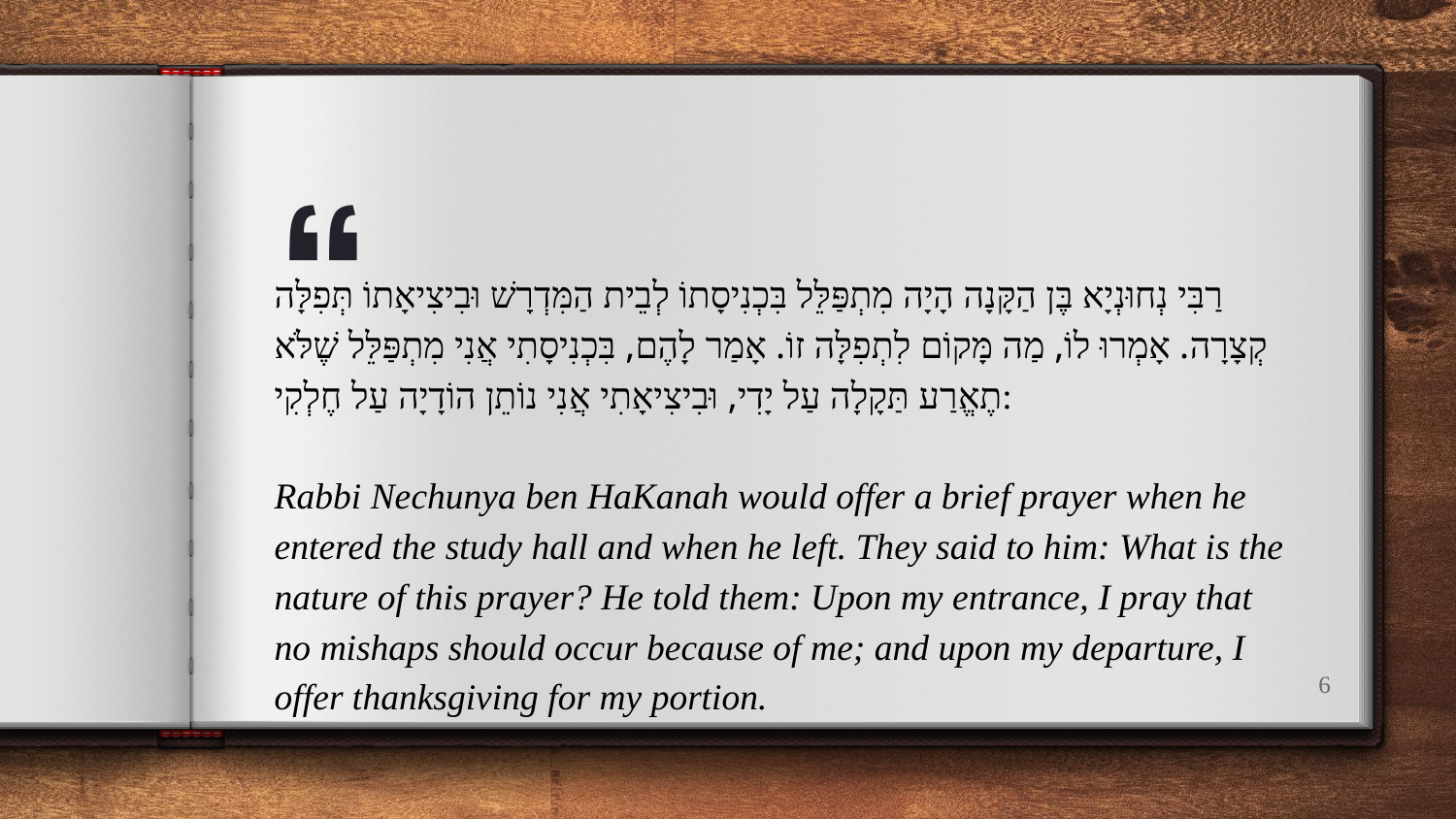

רַבִּי נְחוּנְיָא בֶּן הַקָּנָה הָיָה מִתְפַּלֵּל בִּכְנִיסָתוֹ לְבֵית הַמִּדְרָשׁ וּבִיצִיאָתוֹ תְּפִלָּה קְצָרָה. אָמְרוּ לוֹ, מַה מָּקוֹם לִתְפִלָּה זוֹ. אָמַר לָהֶם, בִּכְנִיסָתִי אֲנִי מִתְפַּלֵּל שֶׁלֹּא תֶאֱרַע תַּקָלָה עַל יָדִי, וּבִיצִיאָתִי אֲנִי נוֹתֵן הוֹדָיָה עַל חֶלְקִי:
Rabbi Nechunya ben HaKanah would offer a brief prayer when he entered the study hall and when he left. They said to him: What is the nature of this prayer? He told them: Upon my entrance, I pray that no mishaps should occur because of me; and upon my departure, I offer thanksgiving for my portion.

6